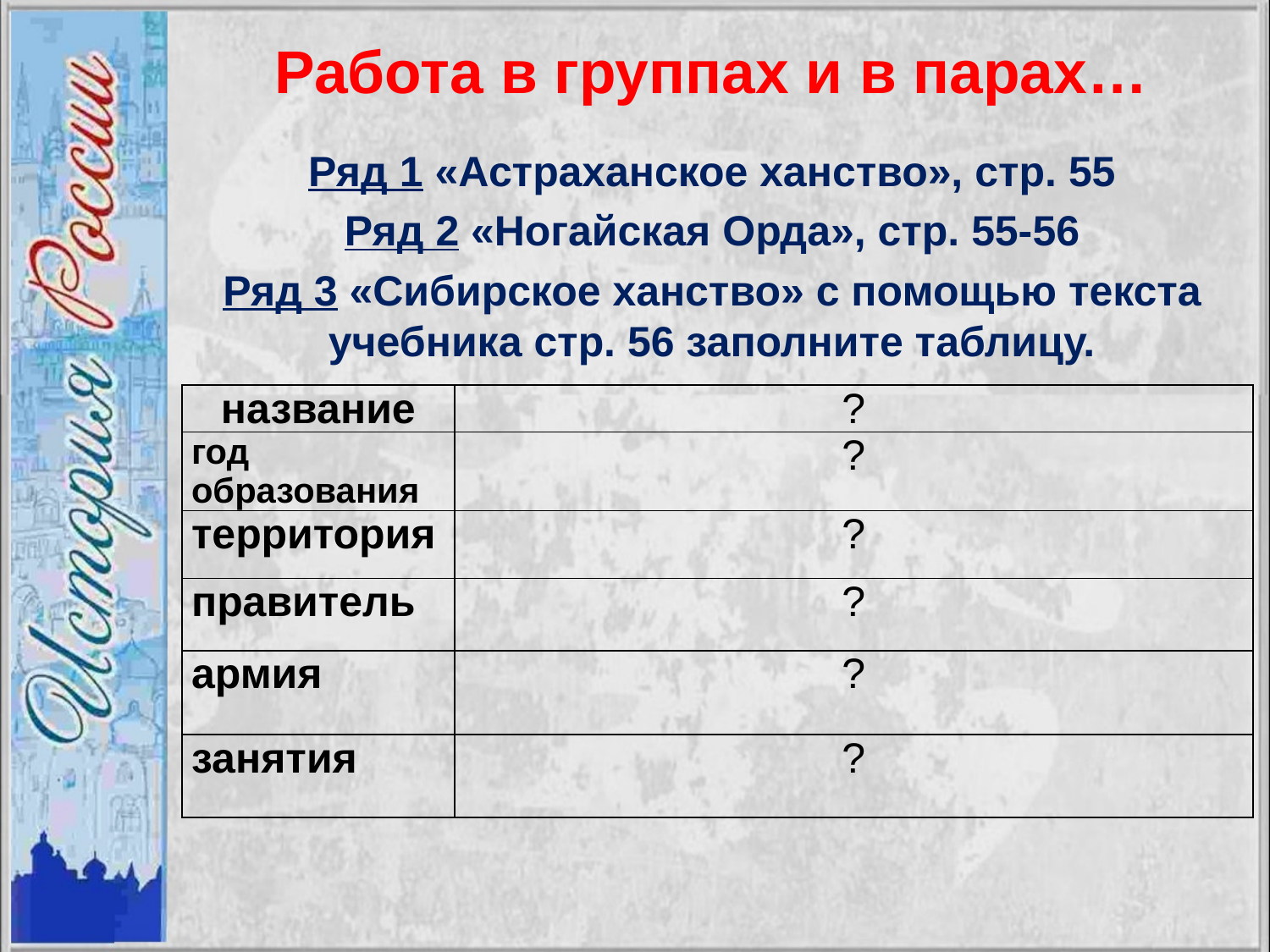

# Работа в группах и в парах…
Ряд 1 «Астраханское ханство», стр. 55
Ряд 2 «Ногайская Орда», стр. 55-56
Ряд 3 «Сибирское ханство» с помощью текста учебника стр. 56 заполните таблицу.

| название | ? |
| --- | --- |
| год образования | ? |
| территория | ? |
| правитель | ? |
| армия | ? |
| занятия | ? |